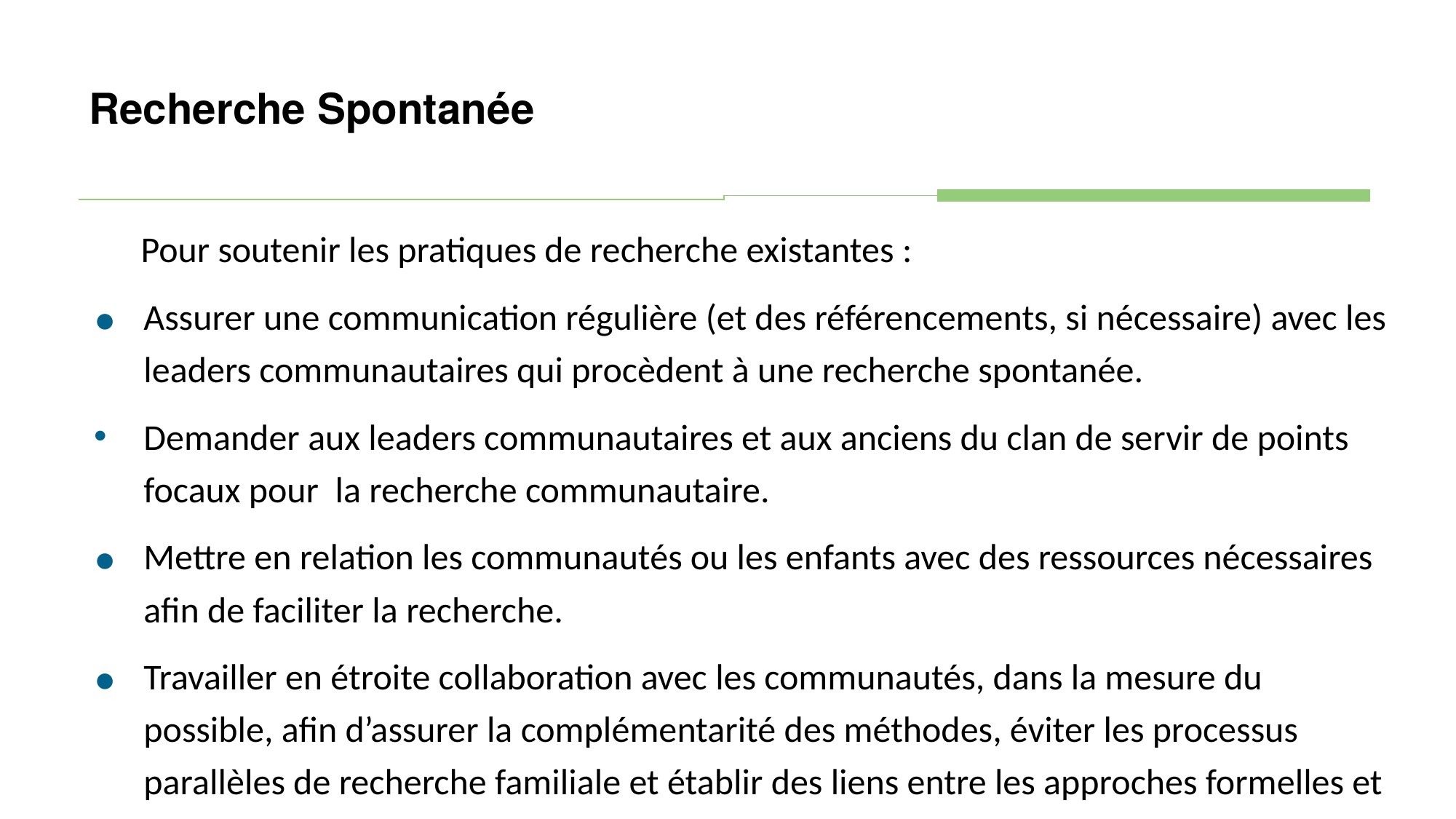

Recherche Spontanée
Pour soutenir les pratiques de recherche existantes :
Assurer une communication régulière (et des référencements, si nécessaire) avec les leaders communautaires qui procèdent à une recherche spontanée.
Demander aux leaders communautaires et aux anciens du clan de servir de points focaux pour  la recherche communautaire.
Mettre en relation les communautés ou les enfants avec des ressources nécessaires afin de faciliter la recherche.
Travailler en étroite collaboration avec les communautés, dans la mesure du possible, afin d’assurer la complémentarité des méthodes, éviter les processus parallèles de recherche familiale et établir des liens entre les approches formelles et informelles.